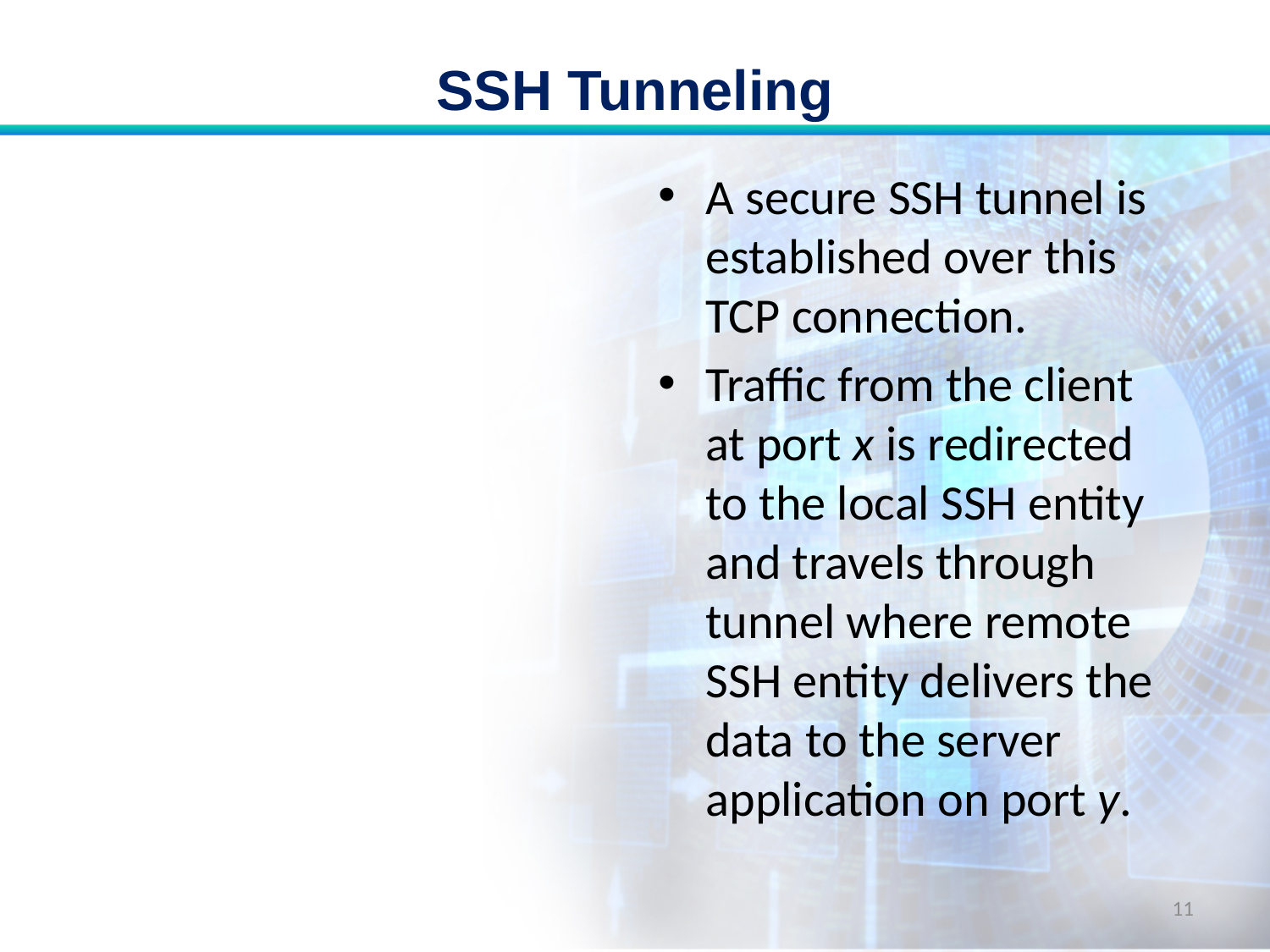

# SSH Tunneling
A secure SSH tunnel is established over this TCP connection.
Traffic from the client at port x is redirected to the local SSH entity and travels through tunnel where remote SSH entity delivers the data to the server application on port y.
11